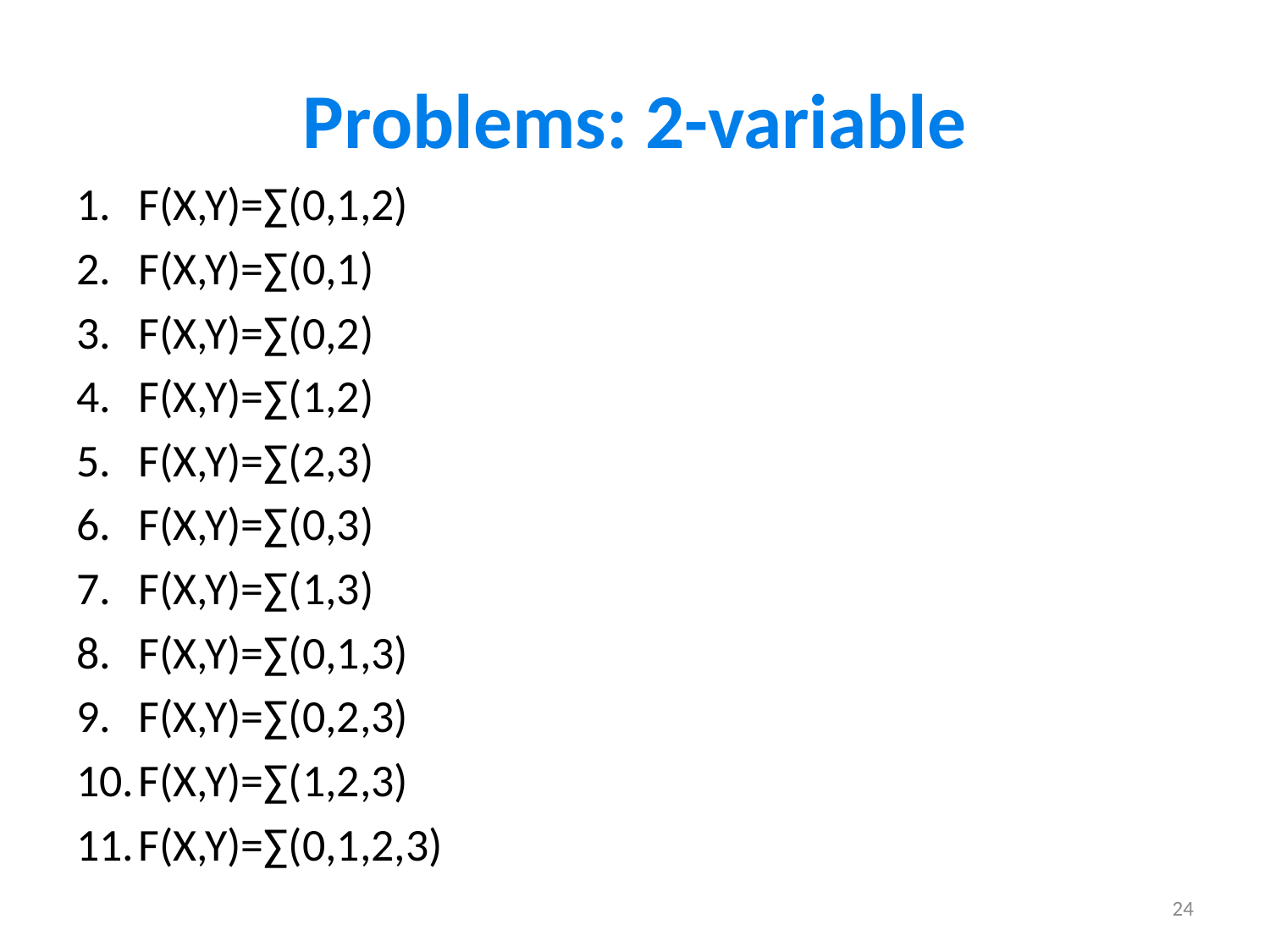

# Problems: 2-variable
F(X,Y)=∑(0,1,2)
F(X,Y)=∑(0,1)
F(X,Y)=∑(0,2)
F(X,Y)=∑(1,2)
F(X,Y)=∑(2,3)
F(X,Y)=∑(0,3)
F(X,Y)=∑(1,3)
F(X,Y)=∑(0,1,3)
F(X,Y)=∑(0,2,3)
F(X,Y)=∑(1,2,3)
F(X,Y)=∑(0,1,2,3)

24